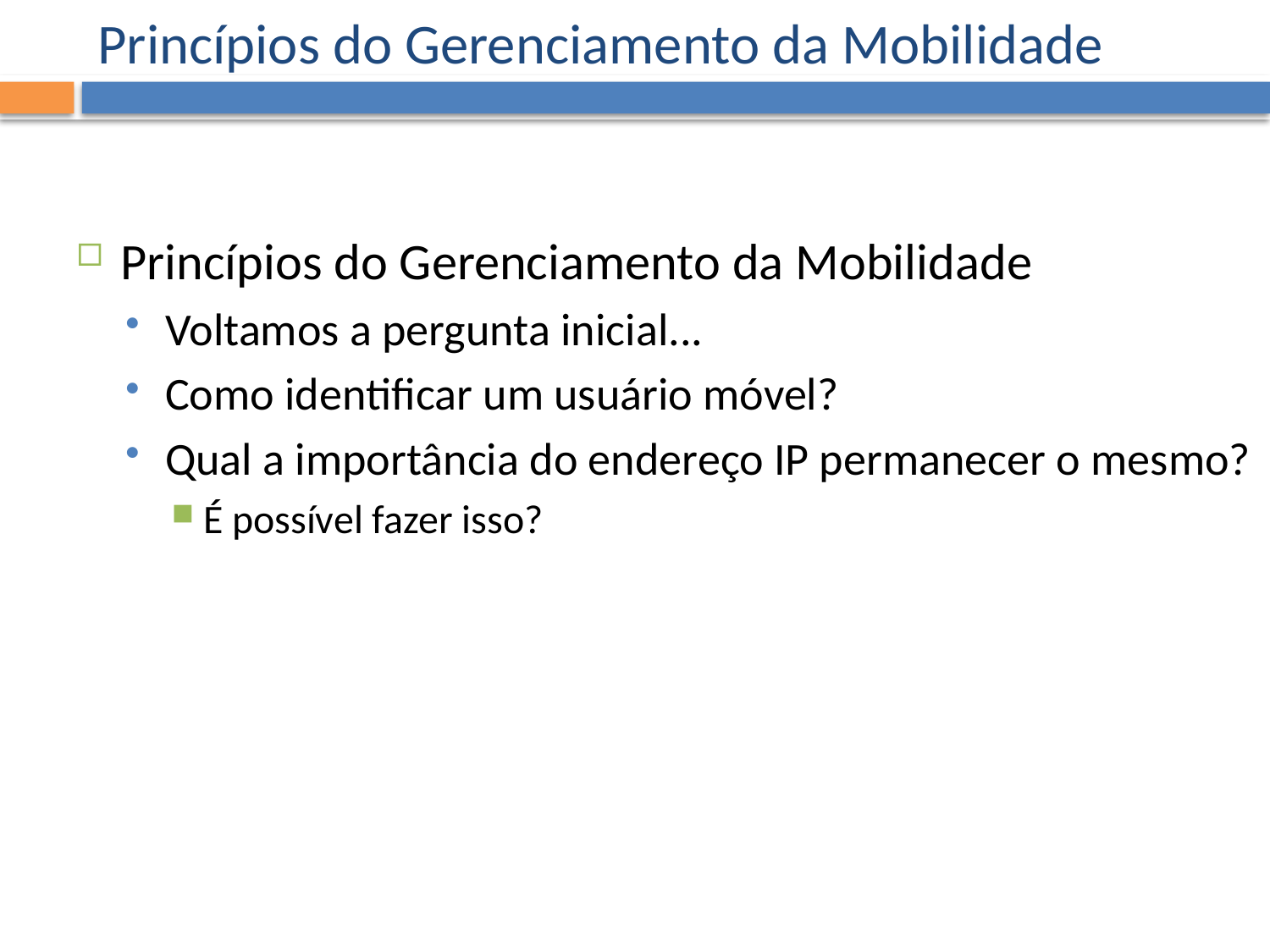

# Princípios do Gerenciamento da Mobilidade
Princípios do Gerenciamento da Mobilidade
Voltamos a pergunta inicial...
Como identificar um usuário móvel?
Qual a importância do endereço IP permanecer o mesmo?
É possível fazer isso?